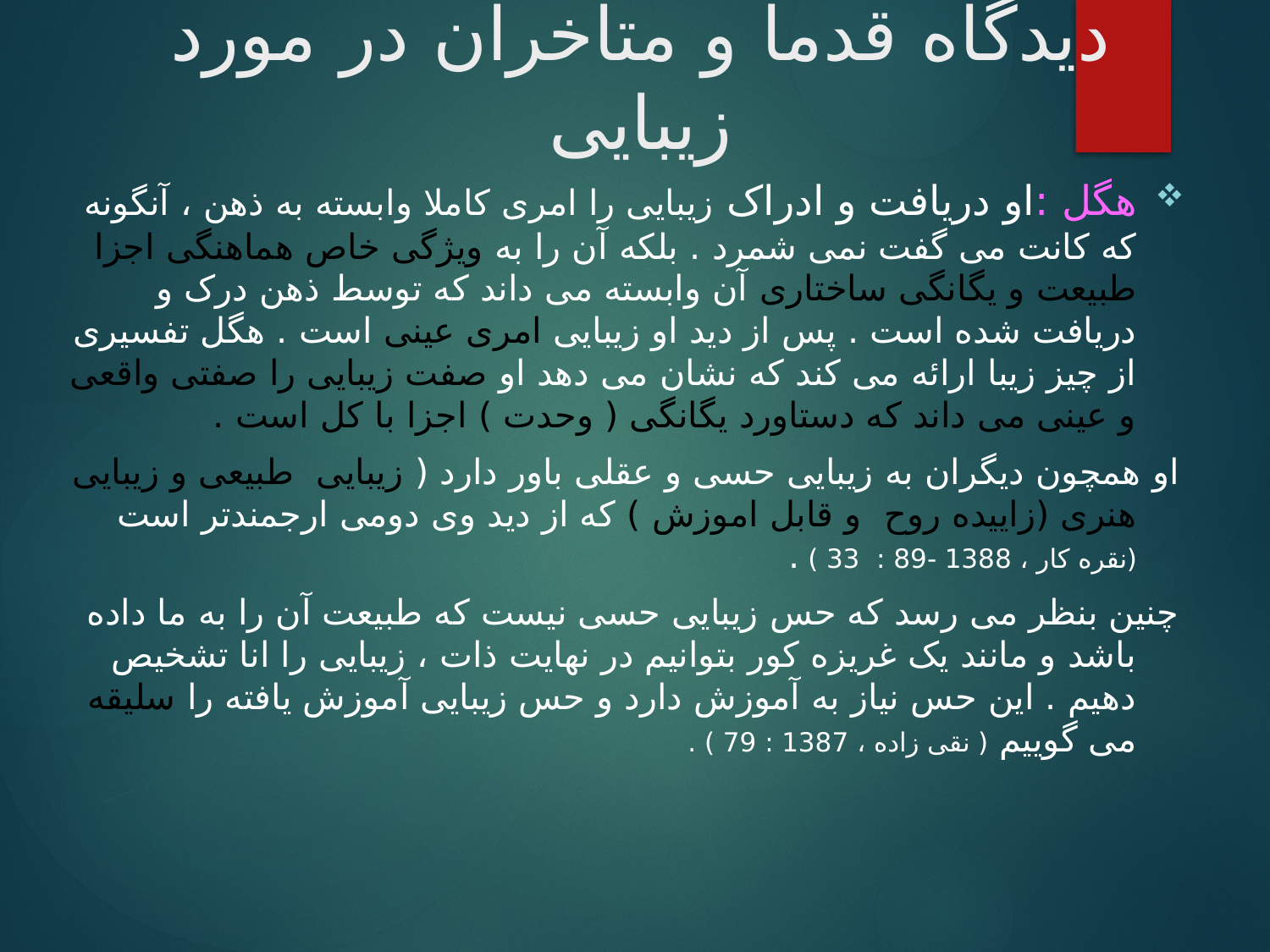

# دیدگاه قدما و متاخران در مورد زیبایی
هگل :او دریافت و ادراک زیبایی را امری کاملا وابسته به ذهن ، آنگونه که کانت می گفت نمی شمرد . بلکه آن را به ویژگی خاص هماهنگی اجزا طبیعت و یگانگی ساختاری آن وابسته می داند که توسط ذهن درک و دریافت شده است . پس از دید او زیبایی امری عینی است . هگل تفسیری از چیز زیبا ارائه می کند که نشان می دهد او صفت زیبایی را صفتی واقعی و عینی می داند که دستاورد یگانگی ( وحدت ) اجزا با کل است .
او همچون دیگران به زیبایی حسی و عقلی باور دارد ( زیبایی  طبیعی و زیبایی هنری (زاییده روح  و قابل اموزش ) که از دید وی دومی ارجمندتر است (نقره کار ، 1388 -89 :  33 ) .
چنین بنظر می رسد که حس زیبایی حسی نیست که طبیعت آن را به ما داده باشد و مانند یک غریزه کور بتوانیم در نهایت ذات ، زیبایی را انا تشخیص دهیم . این حس نیاز به آموزش دارد و حس زیبایی آموزش یافته را سلیقه می گوییم ( نقی زاده ، 1387 : 79 ) .